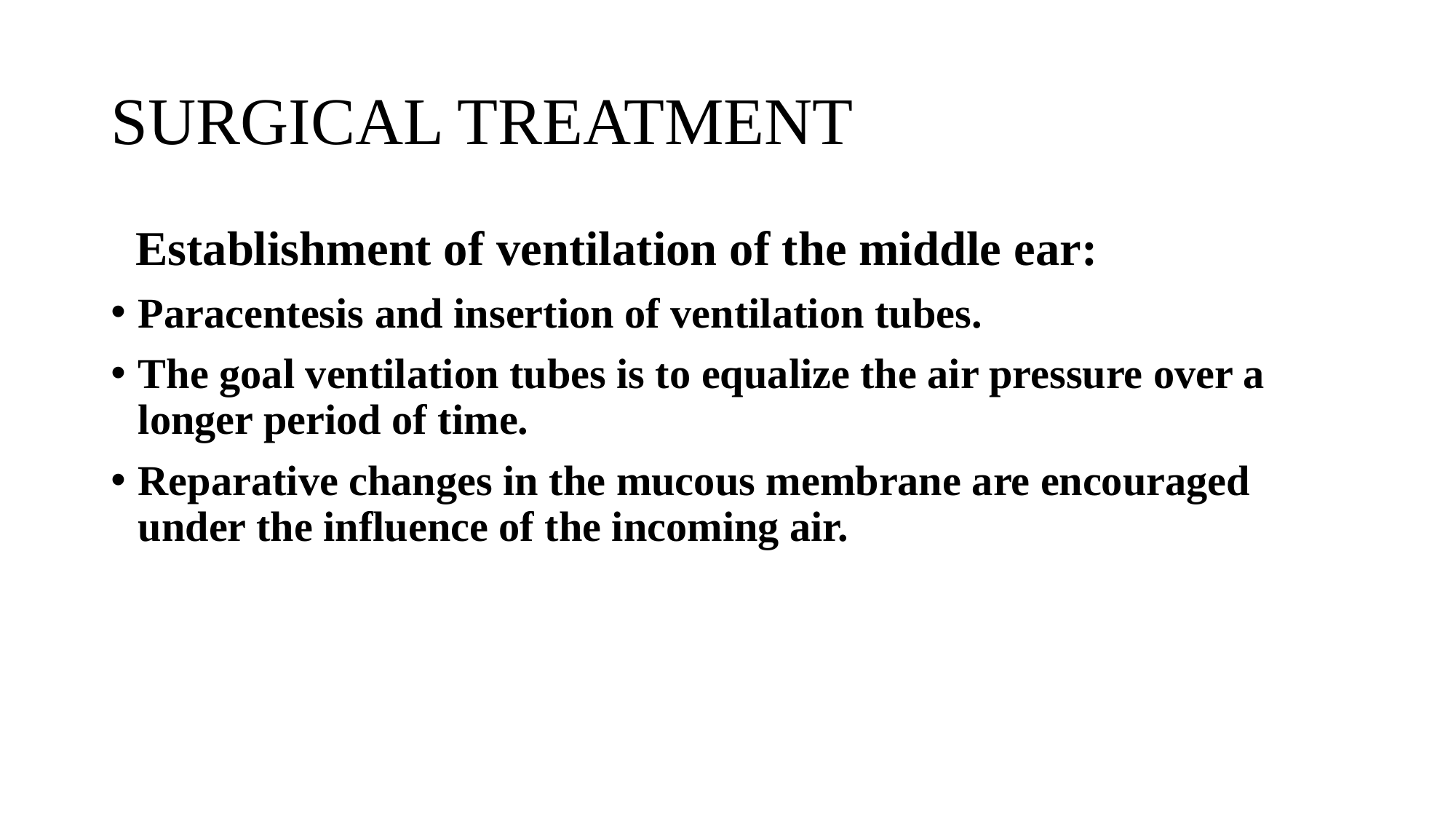

# SURGICAL TREATMENT
  Establishment of ventilation of the middle ear:
Paracentesis and insertion of ventilation tubes.
The goal ventilation tubes is to equalize the air pressure over a longer period of time.
Reparative changes in the mucous membrane are encouraged under the influence of the incoming air.